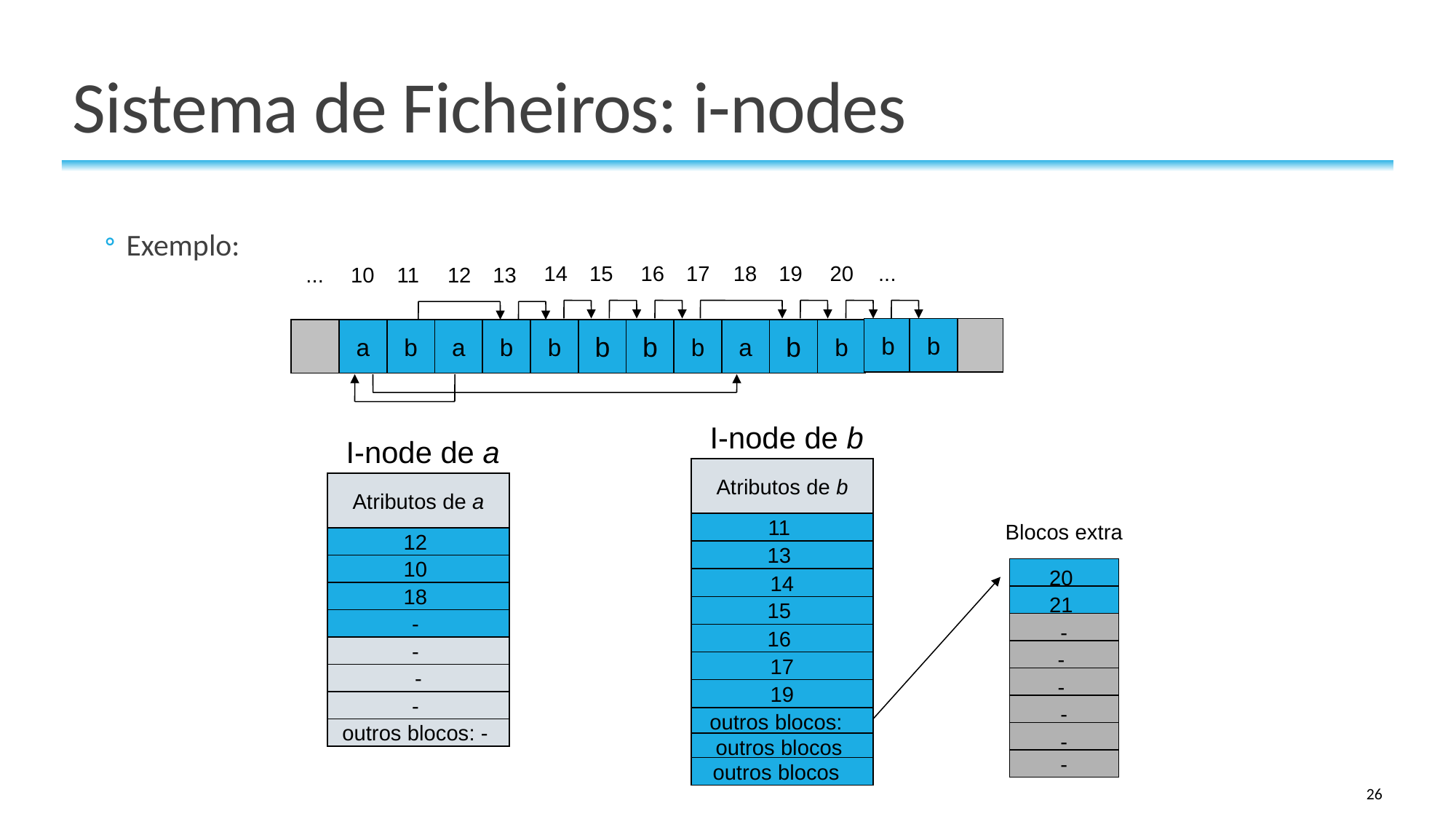

# Sistema de Ficheiros: i-nodes
Exemplo:
14
15
16
17
18
19
20
...
...
10
11
12
13

b
b

a
b
a
b
b
b
b
b
a
b
b

I-node de b
I-node de a
Atributos de b
Atributos de a
11
13
14
15
16
 17
19
outros blocos:
outros blocos
outros blocos
Blocos extra
12
10
20
21
-
-
-
 -
-
-

18
-
-
 -
-
outros blocos: -
26